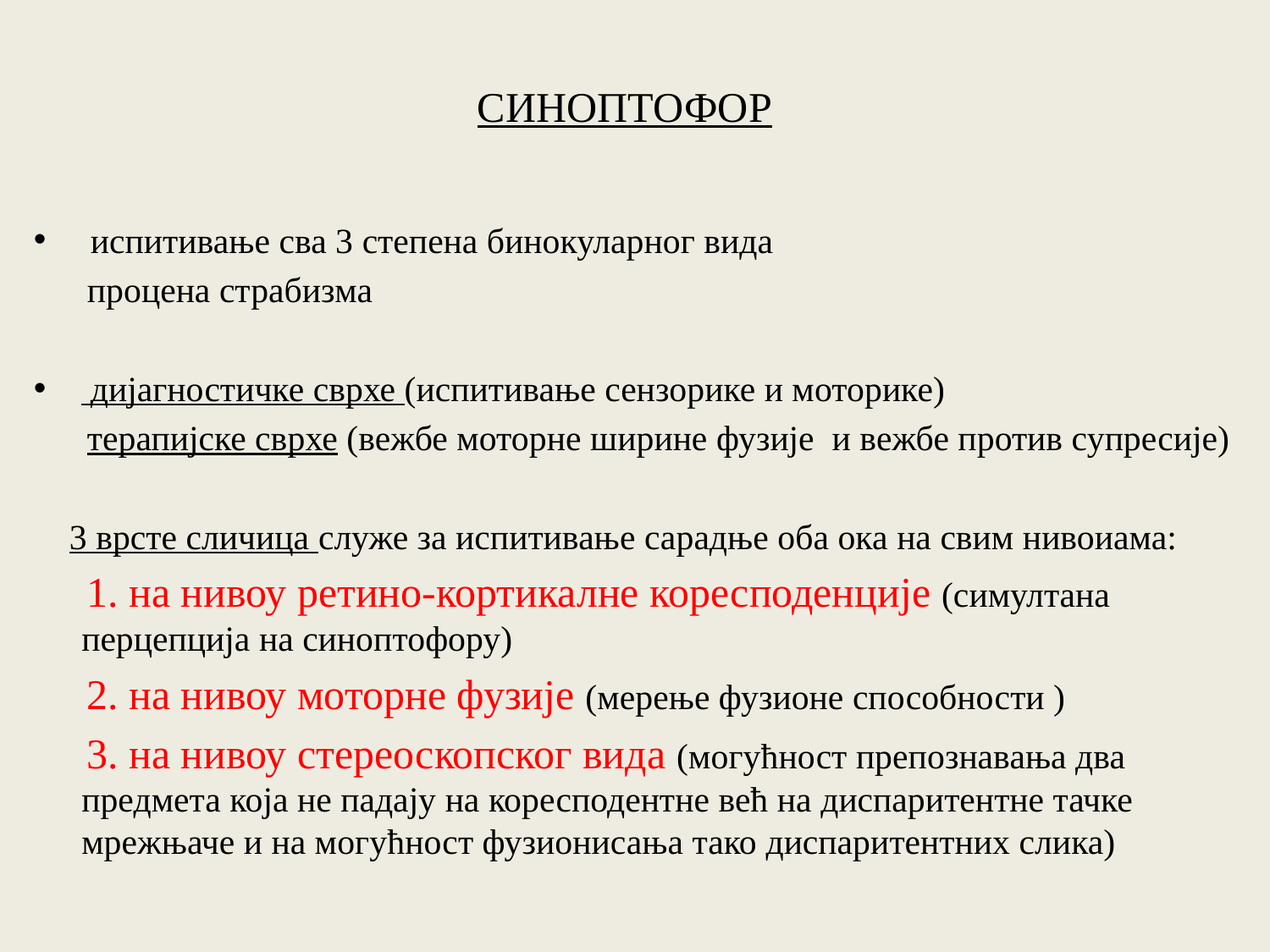

# СИНОПТОФОР
 испитивање сва 3 степена бинокуларног вида
      процена страбизма

 дијагностичке сврхе (испитивање сензорике и моторике)
      терапијске сврхе (вежбе моторне ширине фузије  и вежбе против супресије)

    3 врсте сличица служе за испитивање сарадње оба ока на свим нивоиама:
     1. на нивоу ретино-кортикалне коресподенције (симултана перцепција на синоптофору)
     2. на нивоу моторне фузије (мерење фузионе способности )
     3. на нивоу стереоскопског вида (могућност препознавања два предмета која не падају на коресподентне већ на диспаритентне тачке мрежњаче и на могућност фузионисања тако диспаритентних слика)